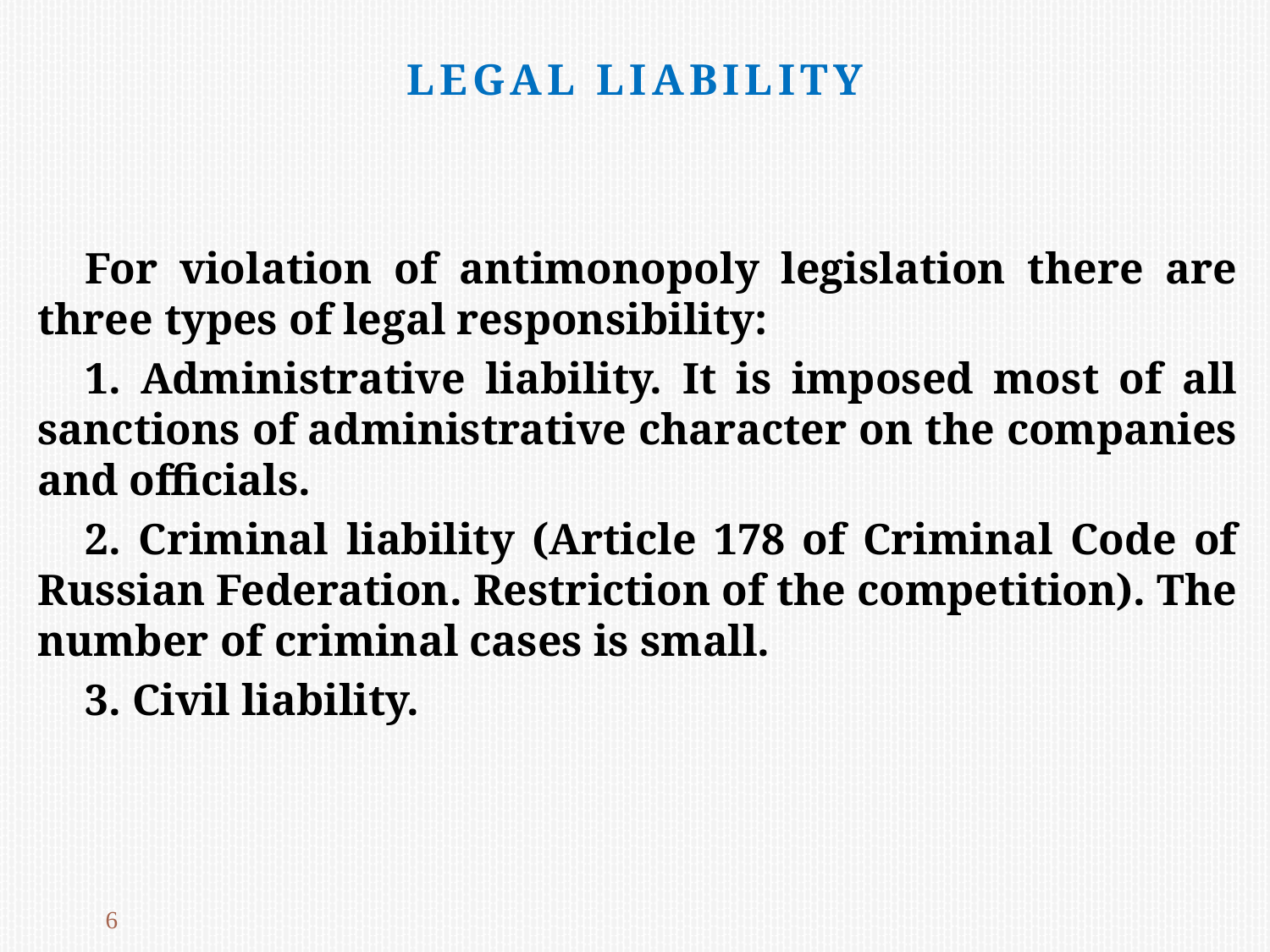

Legal Liability
For violation of antimonopoly legislation there are three types of legal responsibility:
1. Administrative liability. It is imposed most of all sanctions of administrative character on the companies and officials.
2. Criminal liability (Article 178 of Criminal Code of Russian Federation. Restriction of the competition). The number of criminal cases is small.
3. Civil liability.
6